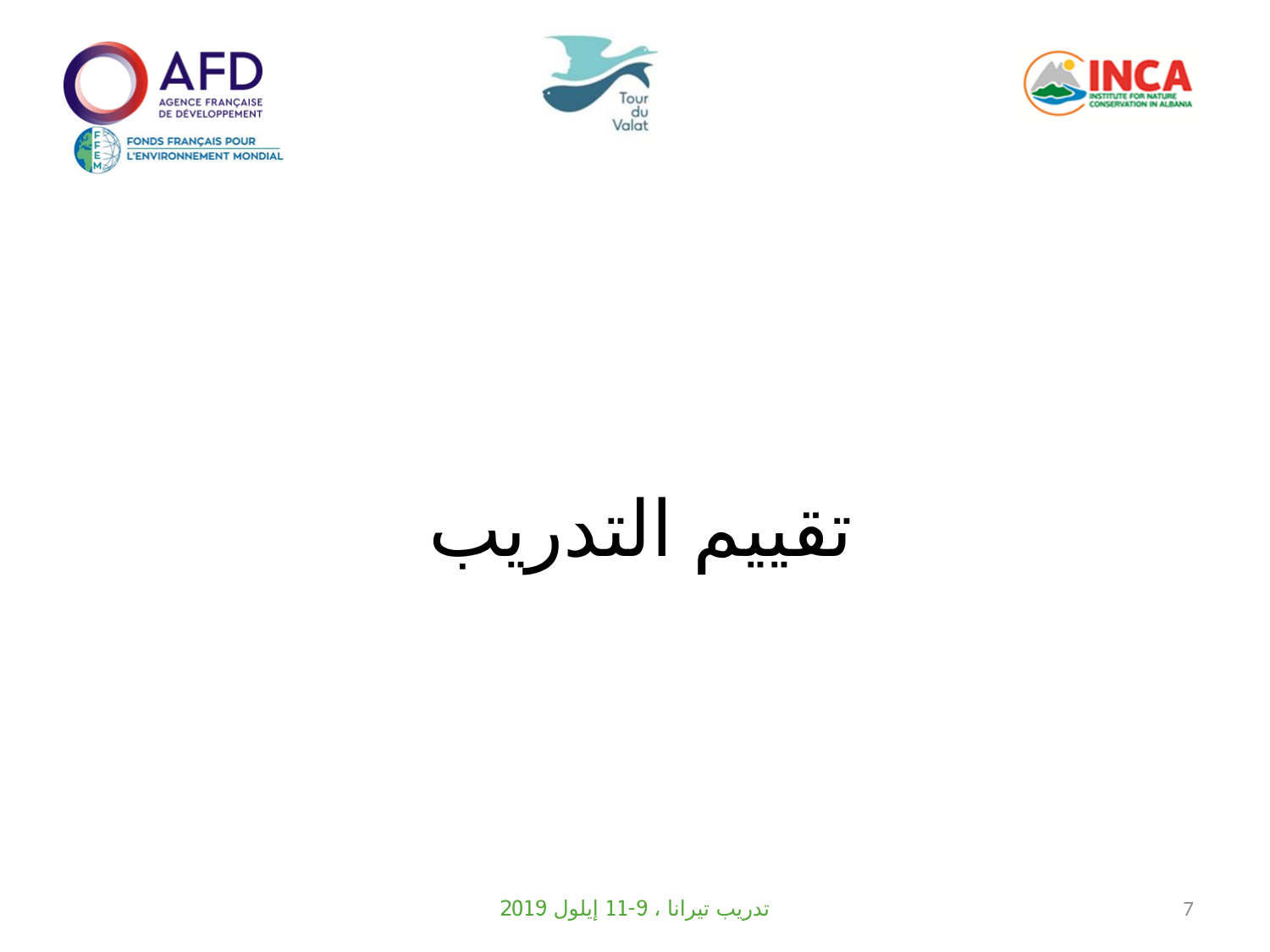

تقييم التدريب
تدريب تيرانا ، 9-11 إيلول 2019
7